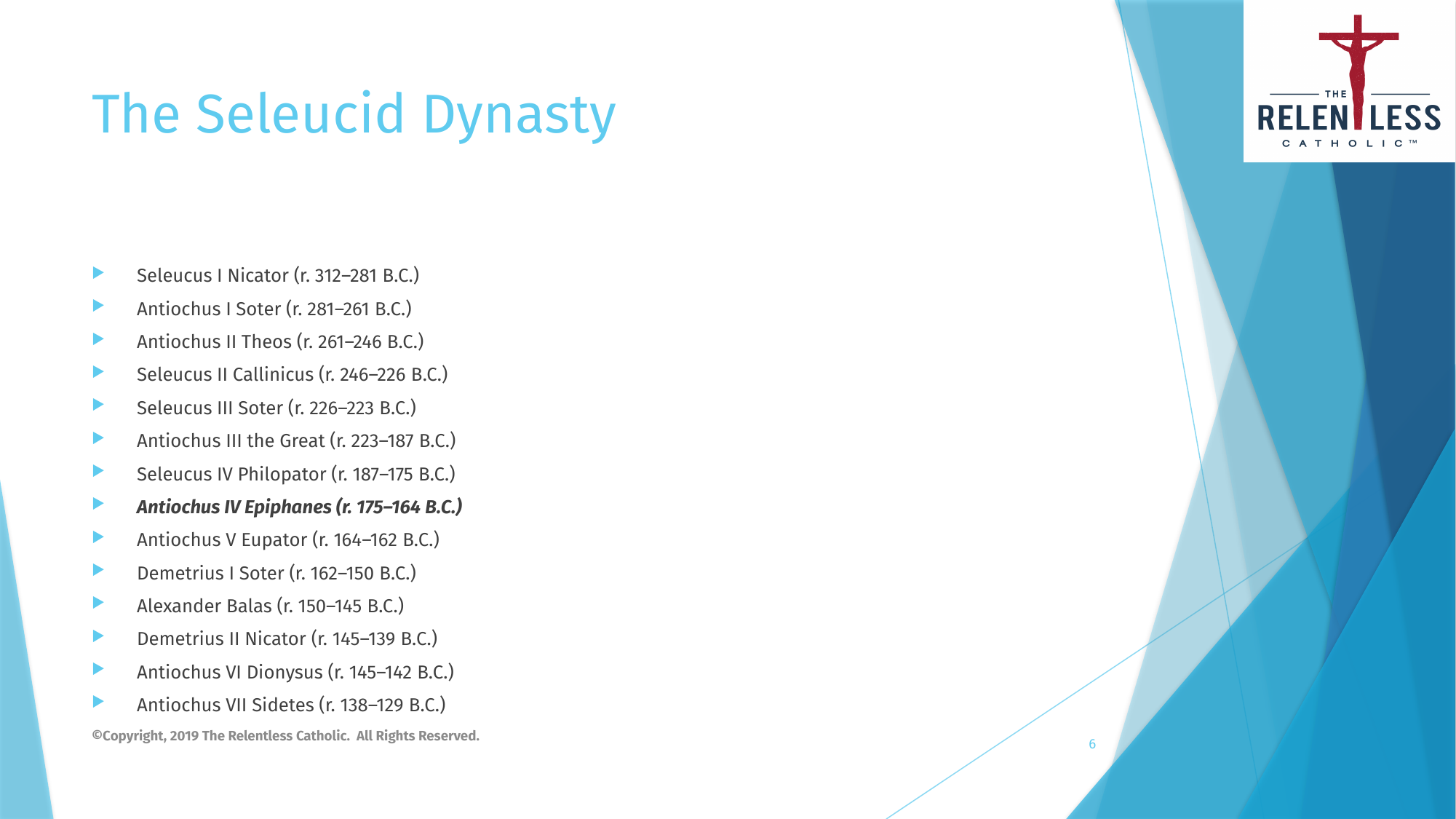

# The Seleucid Dynasty
Seleucus I Nicator (r. 312–281 b.c.)
Antiochus I Soter (r. 281–261 b.c.)
Antiochus II Theos (r. 261–246 b.c.)
Seleucus II Callinicus (r. 246–226 b.c.)
Seleucus III Soter (r. 226–223 b.c.)
Antiochus III the Great (r. 223–187 b.c.)
Seleucus IV Philopator (r. 187–175 b.c.)
Antiochus IV Epiphanes (r. 175–164 b.c.)
Antiochus V Eupator (r. 164–162 b.c.)
Demetrius I Soter (r. 162–150 b.c.)
Alexander Balas (r. 150–145 b.c.)
Demetrius II Nicator (r. 145–139 b.c.)
Antiochus VI Dionysus (r. 145–142 b.c.)
Antiochus VII Sidetes (r. 138–129 b.c.)
©Copyright, 2019 The Relentless Catholic.  All Rights Reserved.

6